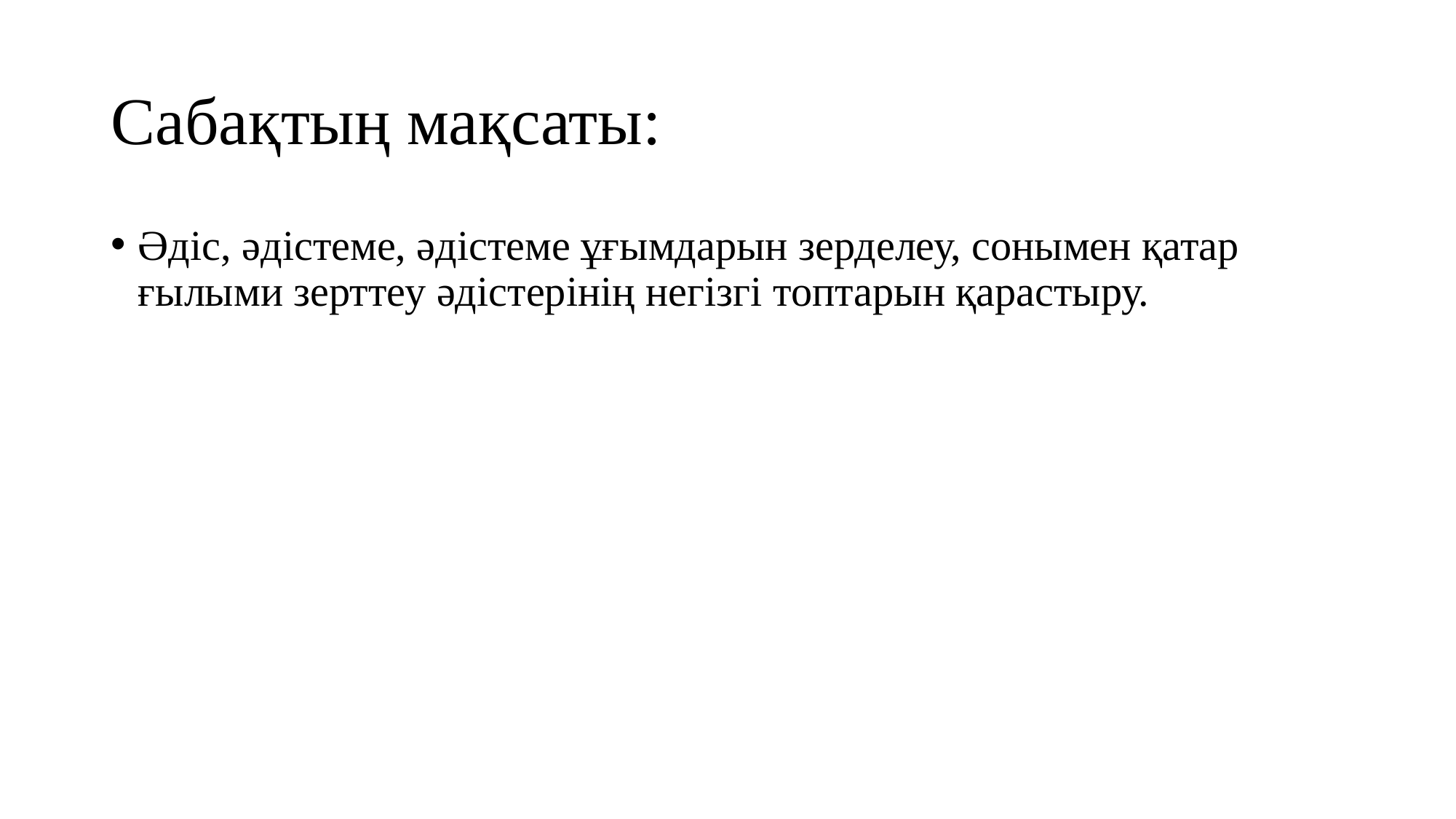

# Сабақтың мақсаты:
Әдіс, әдістеме, әдістеме ұғымдарын зерделеу, сонымен қатар ғылыми зерттеу әдістерінің негізгі топтарын қарастыру.